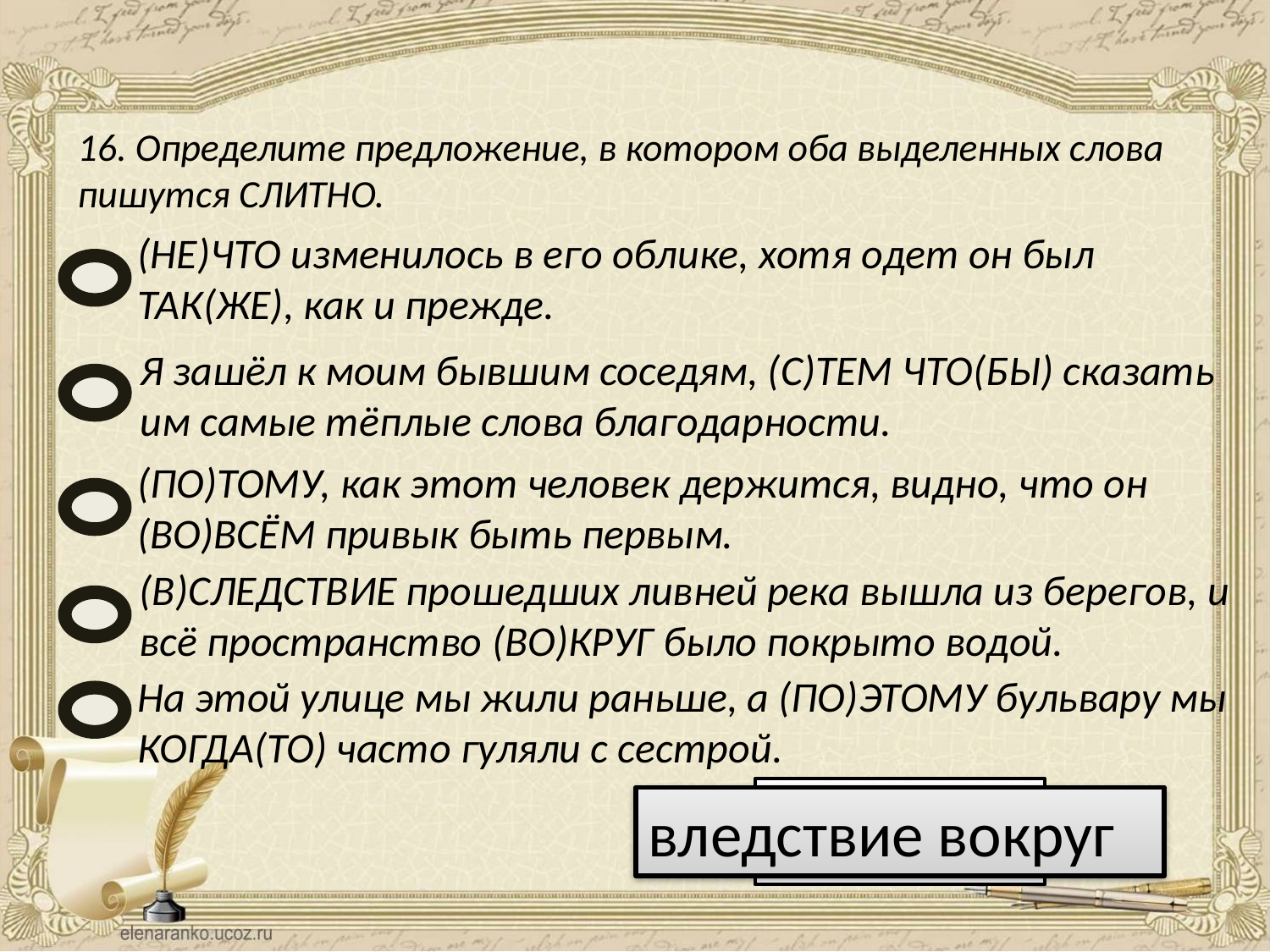

16. Определите предложение, в котором оба выделенных слова пишутся СЛИТНО.
(НЕ)ЧТО изменилось в его облике, хотя одет он был ТАК(ЖЕ), как и прежде.

Я зашёл к моим бывшим соседям, (С)ТЕМ ЧТО(БЫ) сказать им самые тёплые слова благодарности.

(ПО)ТОМУ, как этот человек держится, видно, что он (ВО)ВСЁМ привык быть первым.

(В)СЛЕДСТВИЕ прошедших ливней река вышла из берегов, и всё пространство (ВО)КРУГ было покрыто водой.

На этой улице мы жили раньше, а (ПО)ЭТОМУ бульвару мы КОГДА(ТО) часто гуляли с сестрой.

Ответ
вледствие вокруг